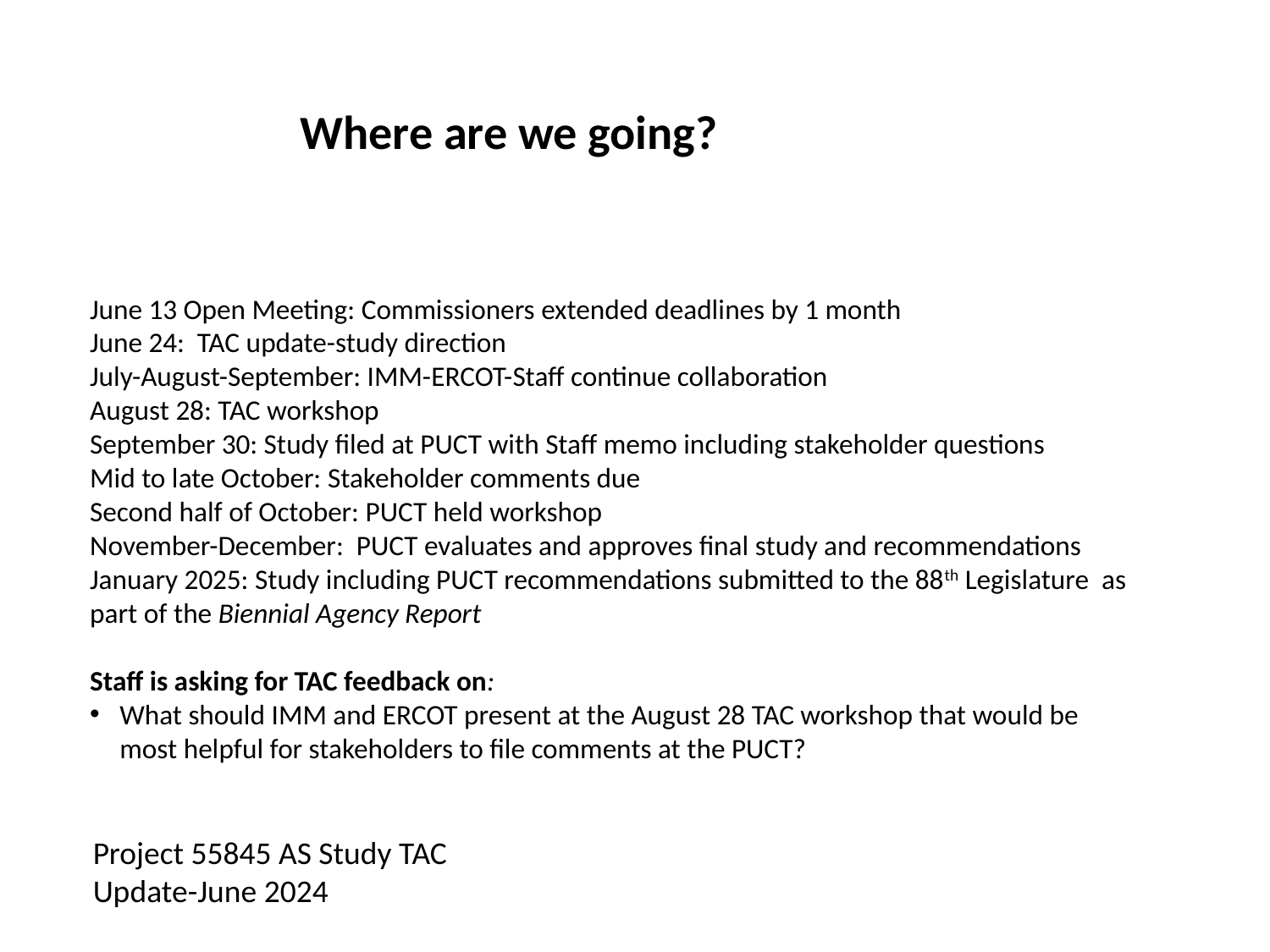

Where are we going?
June 13 Open Meeting: Commissioners extended deadlines by 1 month
June 24:  TAC update-study direction
July-August-September: IMM-ERCOT-Staff continue collaboration
August 28: TAC workshop
September 30: Study filed at PUCT with Staff memo including stakeholder questions
Mid to late October: Stakeholder comments due
Second half of October: PUCT held workshop
November-December:  PUCT evaluates and approves final study and recommendations
January 2025: Study including PUCT recommendations submitted to the 88th Legislature  as part of the Biennial Agency Report

Staff is asking for TAC feedback on:
What should IMM and ERCOT present at the August 28 TAC workshop that would be most helpful for stakeholders to file comments at the PUCT?

Project 55845 AS Study TAC Update-June 2024